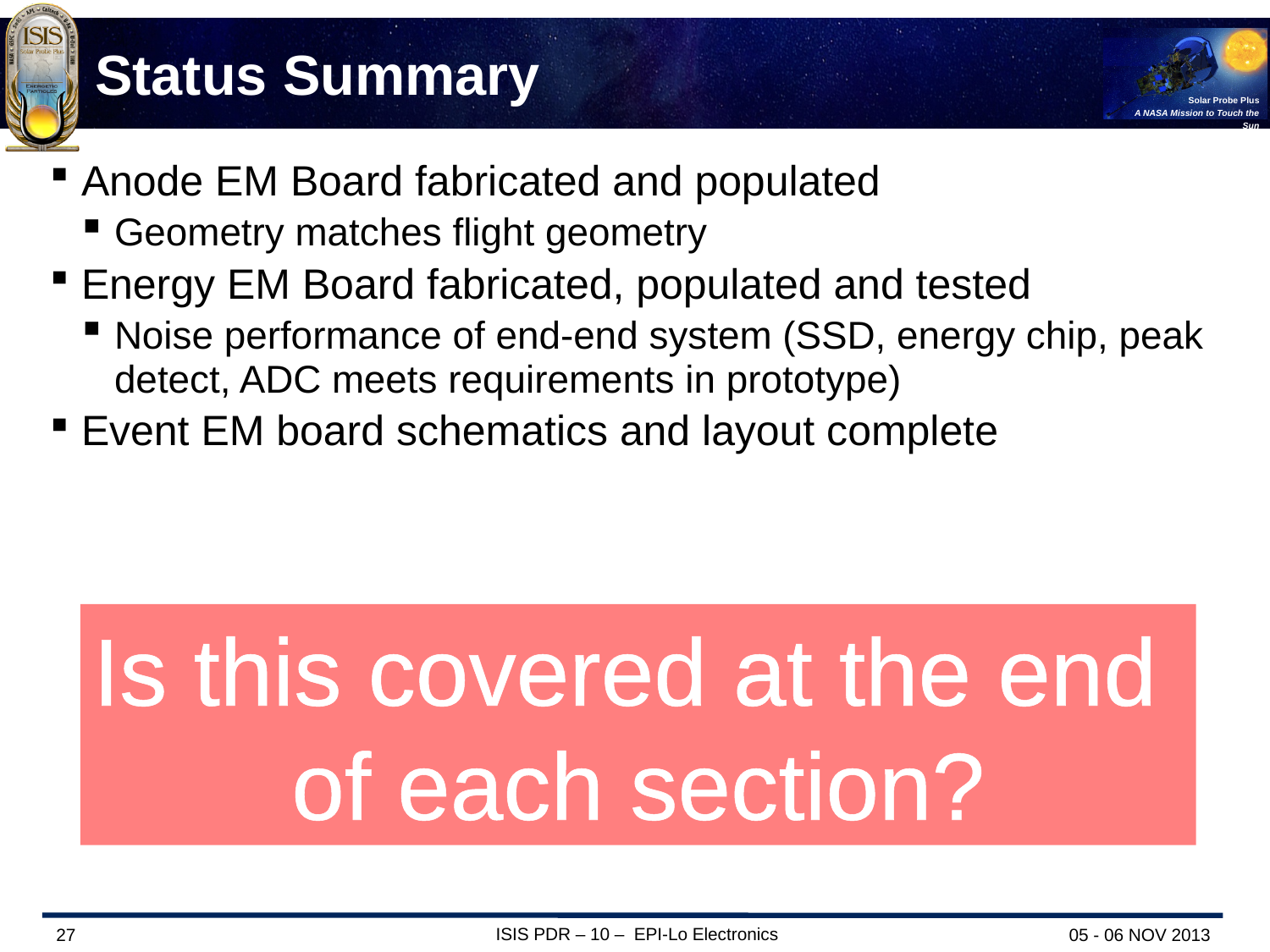

# Status Summary
Anode EM Board fabricated and populated
Geometry matches flight geometry
Energy EM Board fabricated, populated and tested
Noise performance of end-end system (SSD, energy chip, peak detect, ADC meets requirements in prototype)
Event EM board schematics and layout complete

Is this covered at the end
of each section?